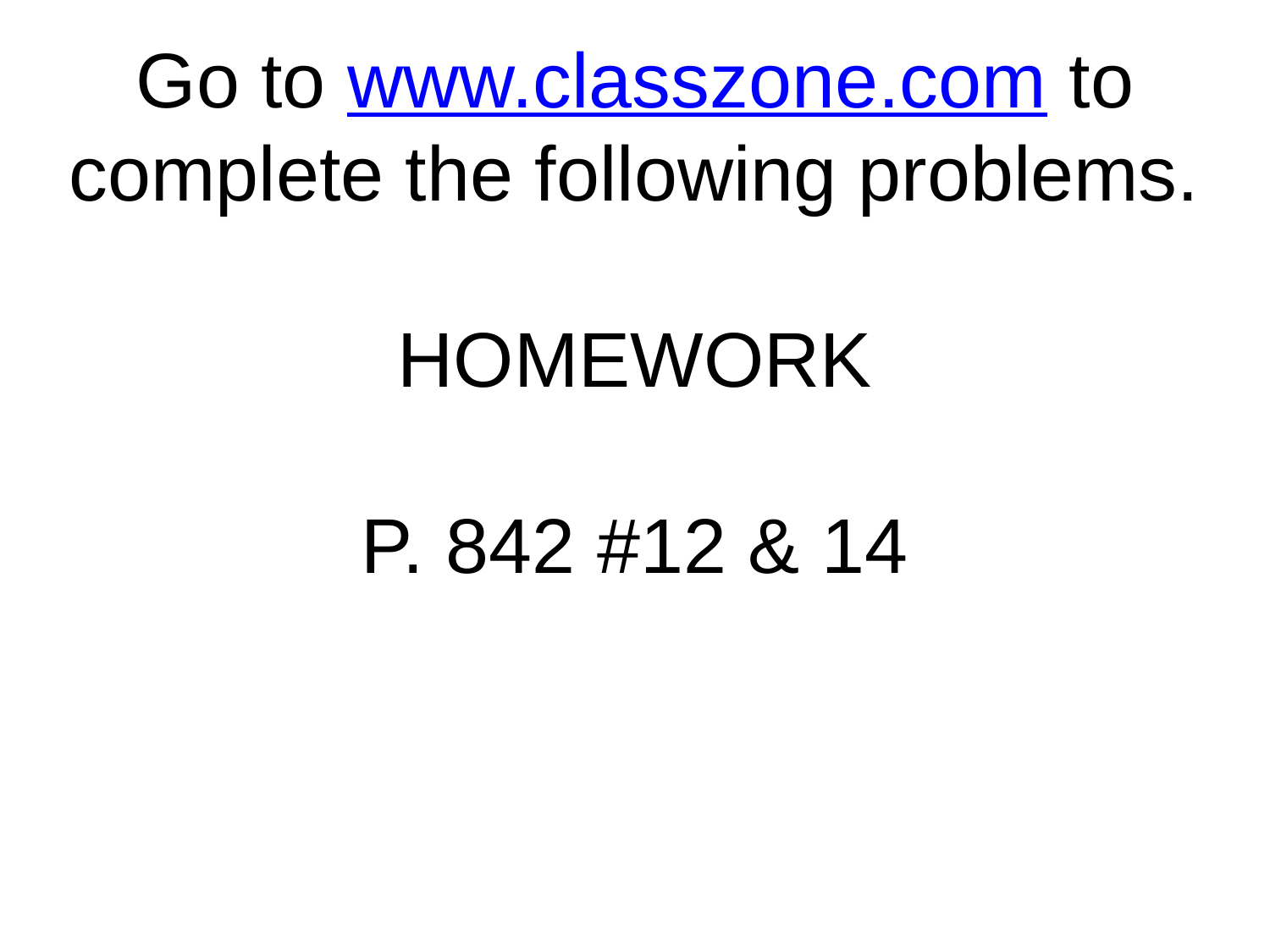

Go to www.classzone.com to complete the following problems.

HOMEWORK

P. 842 #12 & 14